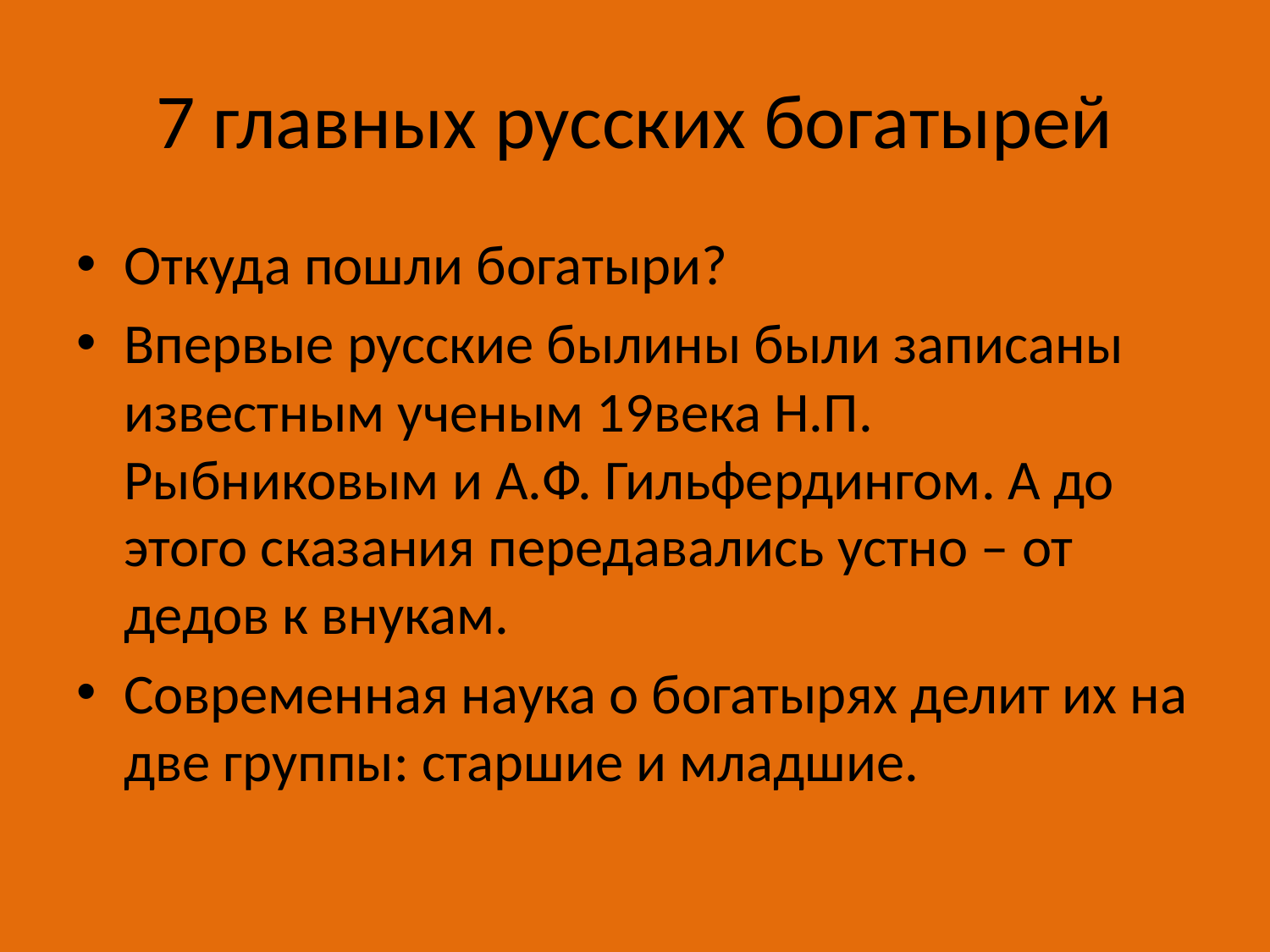

# 7 главных русских богатырей
Откуда пошли богатыри?
Впервые русские былины были записаны известным ученым 19века Н.П. Рыбниковым и А.Ф. Гильфердингом. А до этого сказания передавались устно – от дедов к внукам.
Современная наука о богатырях делит их на две группы: старшие и младшие.